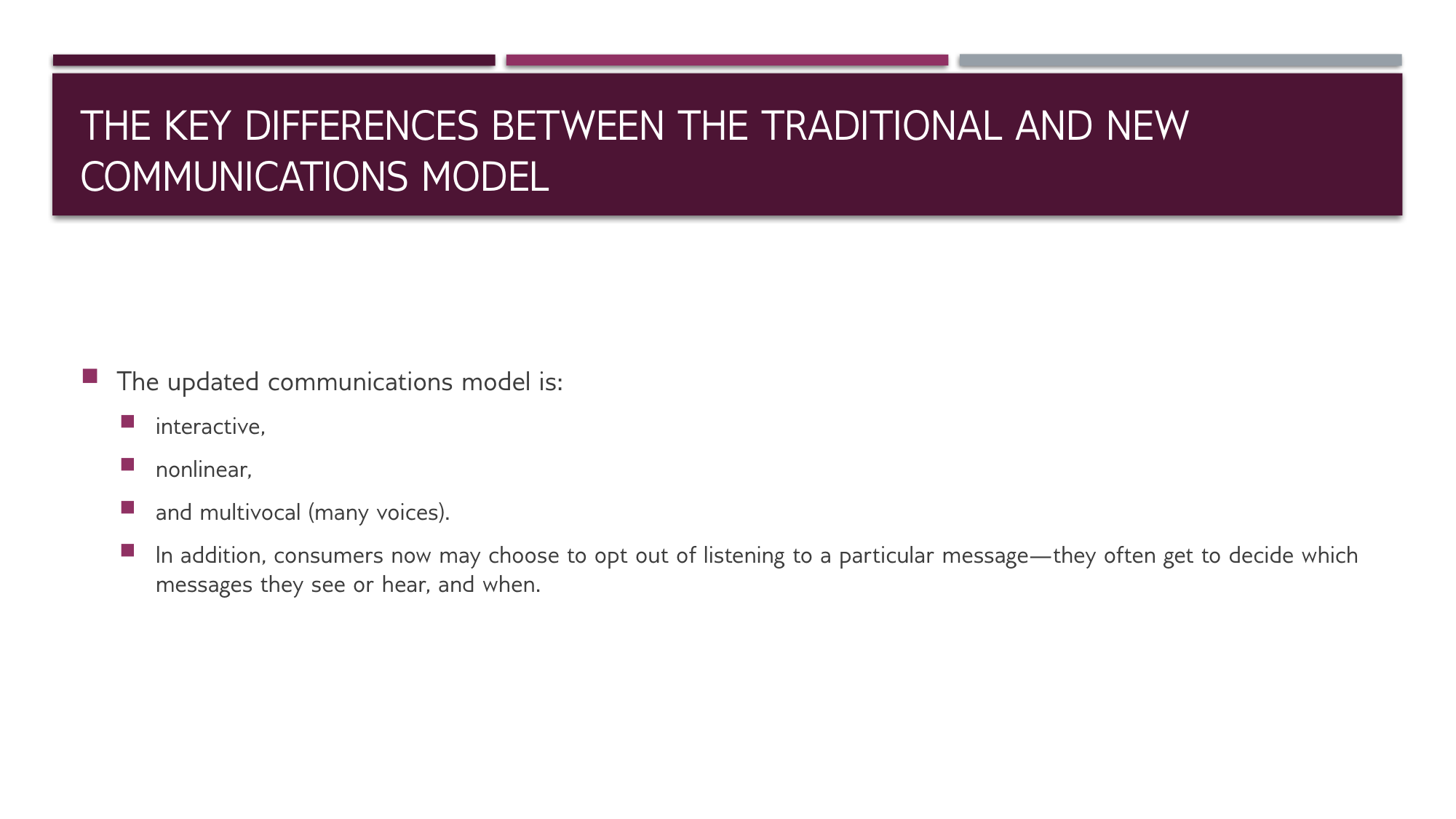

# The key differences between the traditional and new communications model
The updated communications model is:
interactive,
nonlinear,
and multivocal (many voices).
In addition, consumers now may choose to opt out of listening to a particular message—they often get to decide which messages they see or hear, and when.